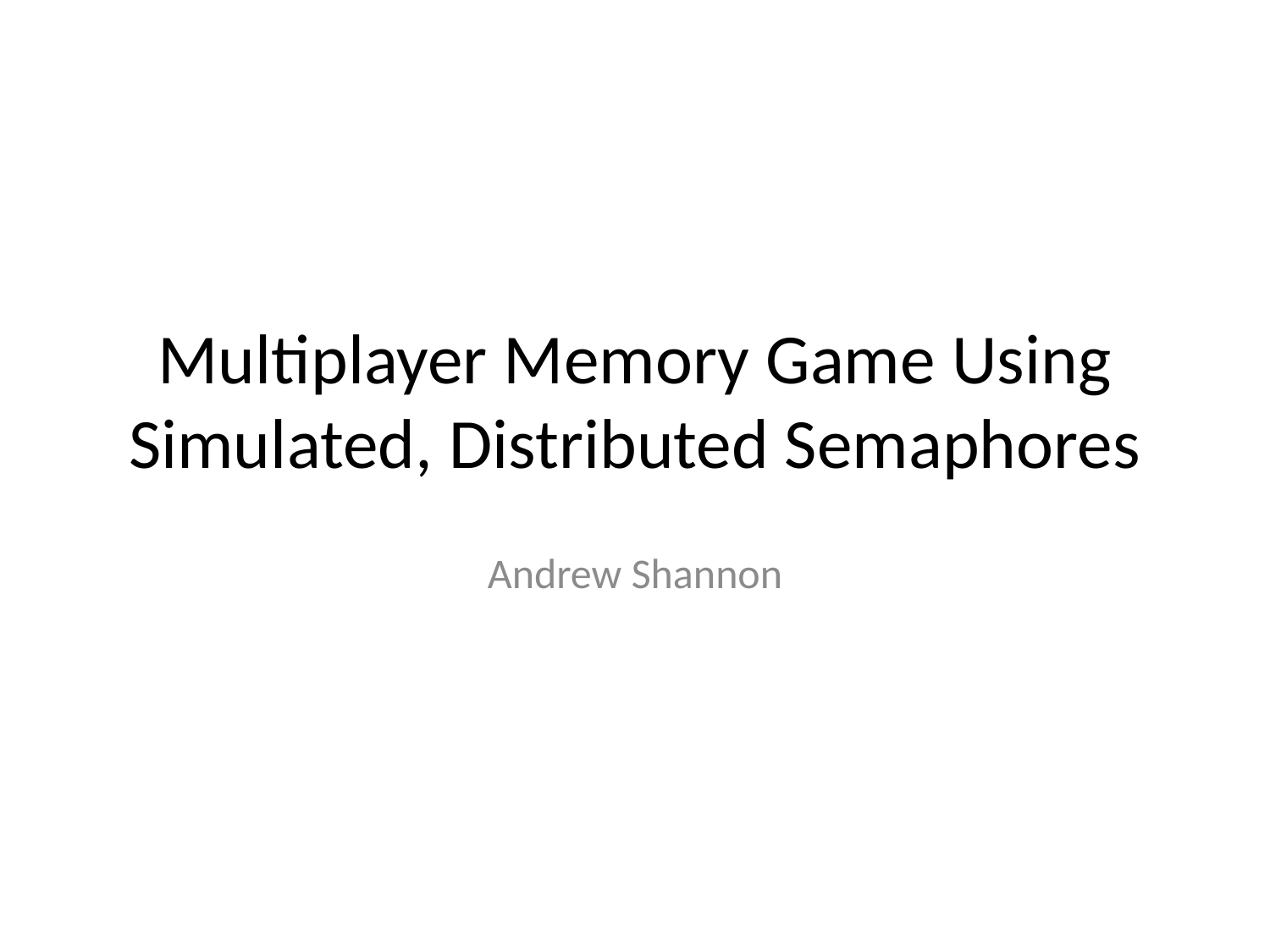

# Multiplayer Memory Game Using Simulated, Distributed Semaphores
Andrew Shannon